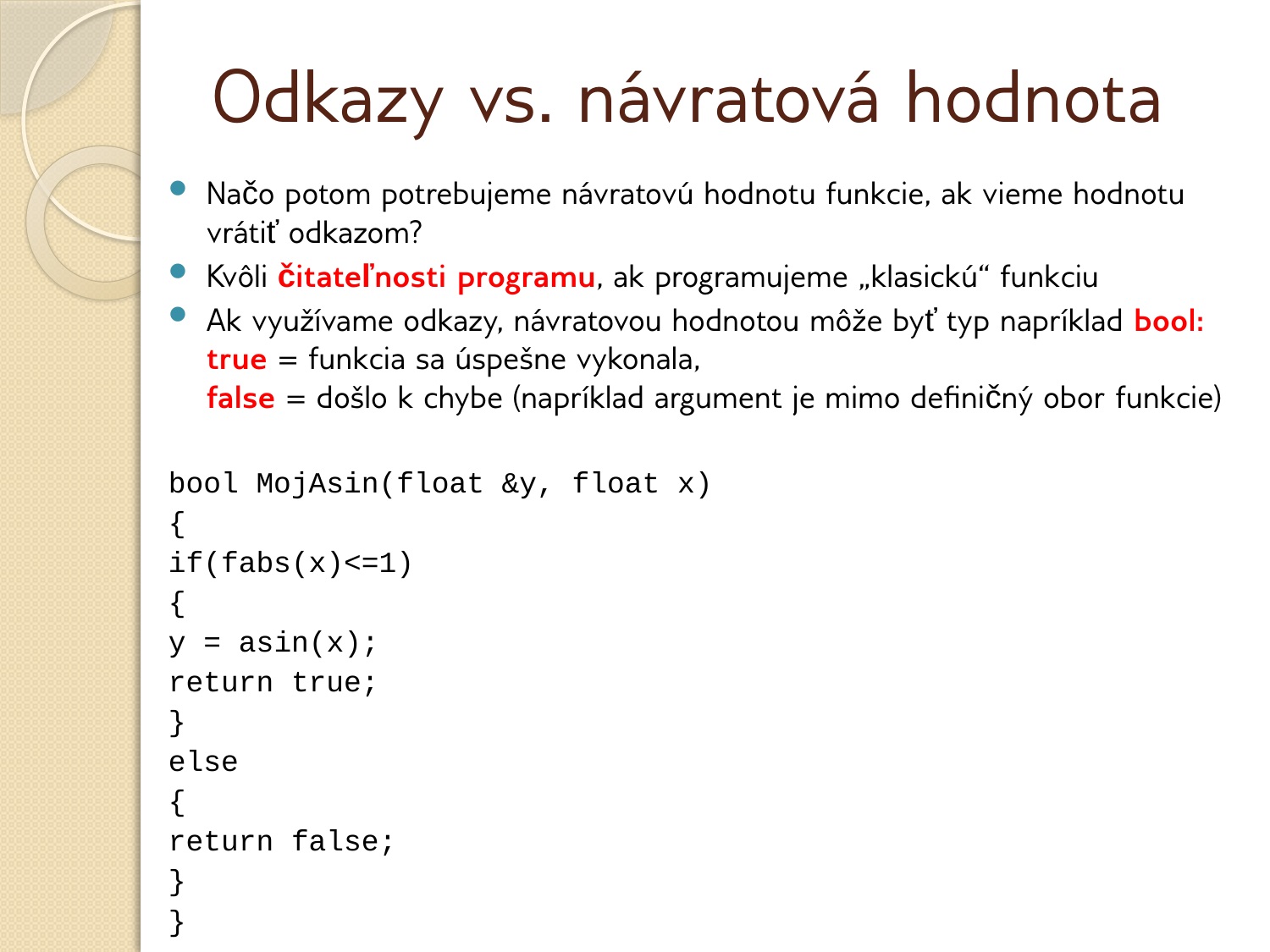

# Odkazy vs. návratová hodnota
Načo potom potrebujeme návratovú hodnotu funkcie, ak vieme hodnotu vrátiť odkazom?
Kvôli čitateľnosti programu, ak programujeme „klasickú“ funkciu
Ak využívame odkazy, návratovou hodnotou môže byť typ napríklad bool:
true = funkcia sa úspešne vykonala,
false = došlo k chybe (napríklad argument je mimo definičný obor funkcie)

bool MojAsin(float &y, float x)
{
	if(fabs(x)<=1)
	{
		y = asin(x);
		return true;
	}
	else
	{
		return false;
	}
}